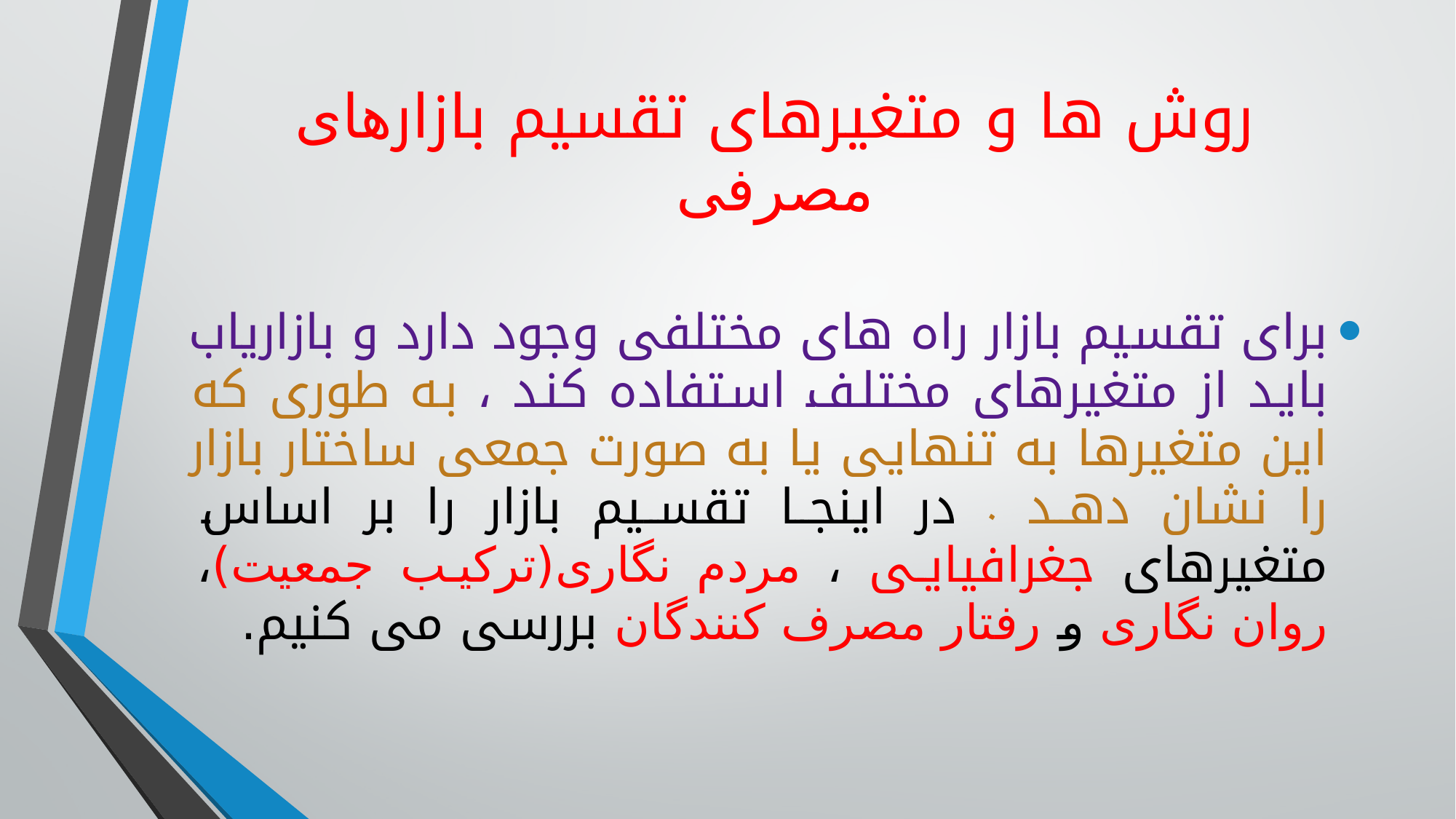

# روش ها و متغیرهای تقسیم بازارهای مصرفی
برای تقسیم بازار راه های مختلفی وجود دارد و بازاریاب باید از متغیرهای مختلف استفاده کند ، به طوری که این متغیرها به تنهایی یا به صورت جمعی ساختار بازار را نشان دهد . در اینجا تقسیم بازار را بر اساس متغیرهای جغرافیایی ، مردم نگاری(ترکیب جمعیت)، روان نگاری و رفتار مصرف کنندگان بررسی می کنیم.